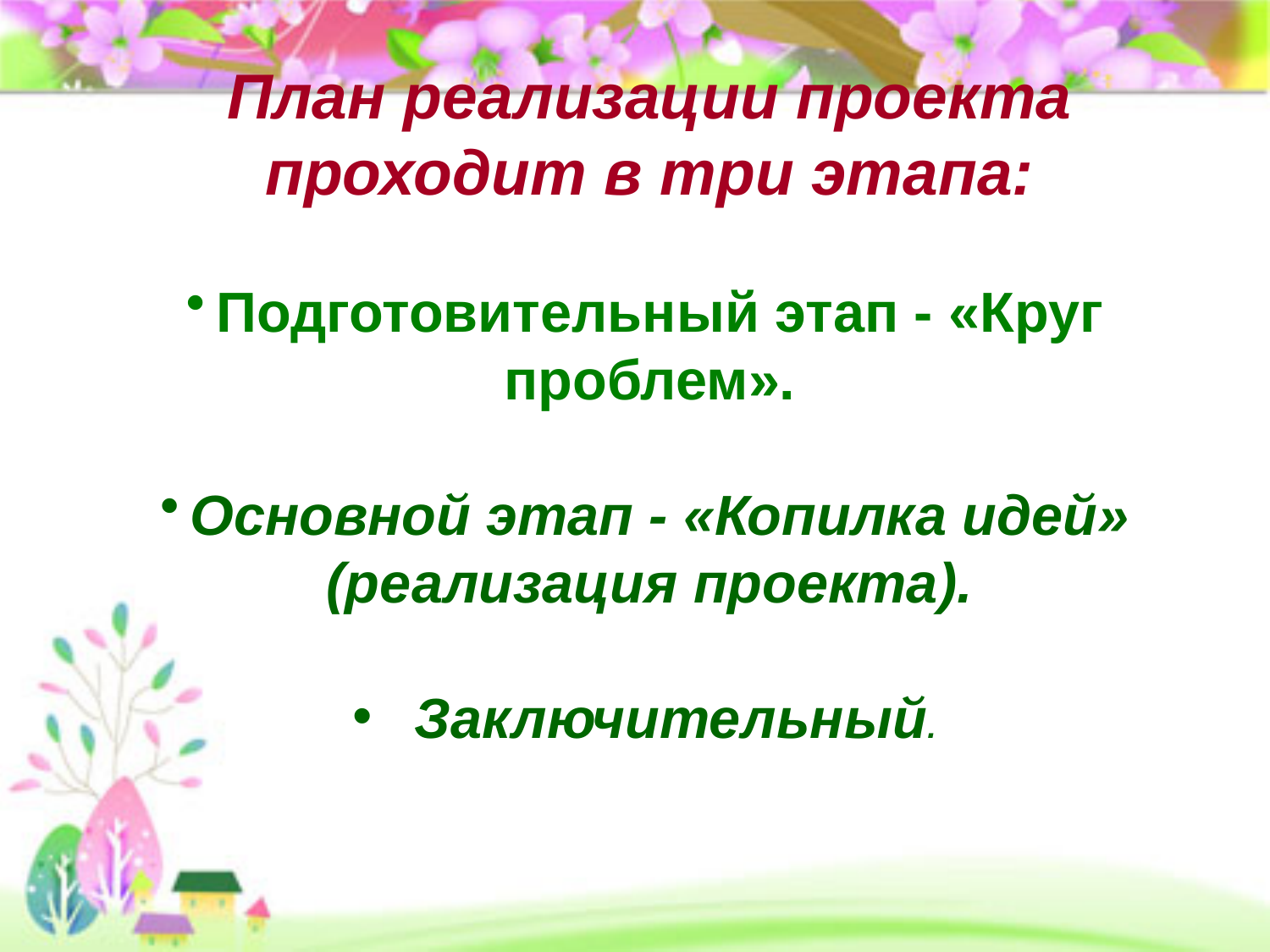

#
План реализации проекта проходит в три этапа:

Подготовительный этап - «Круг проблем».

Основной этап - «Копилка идей» (реализация проекта).

  Заключительный.